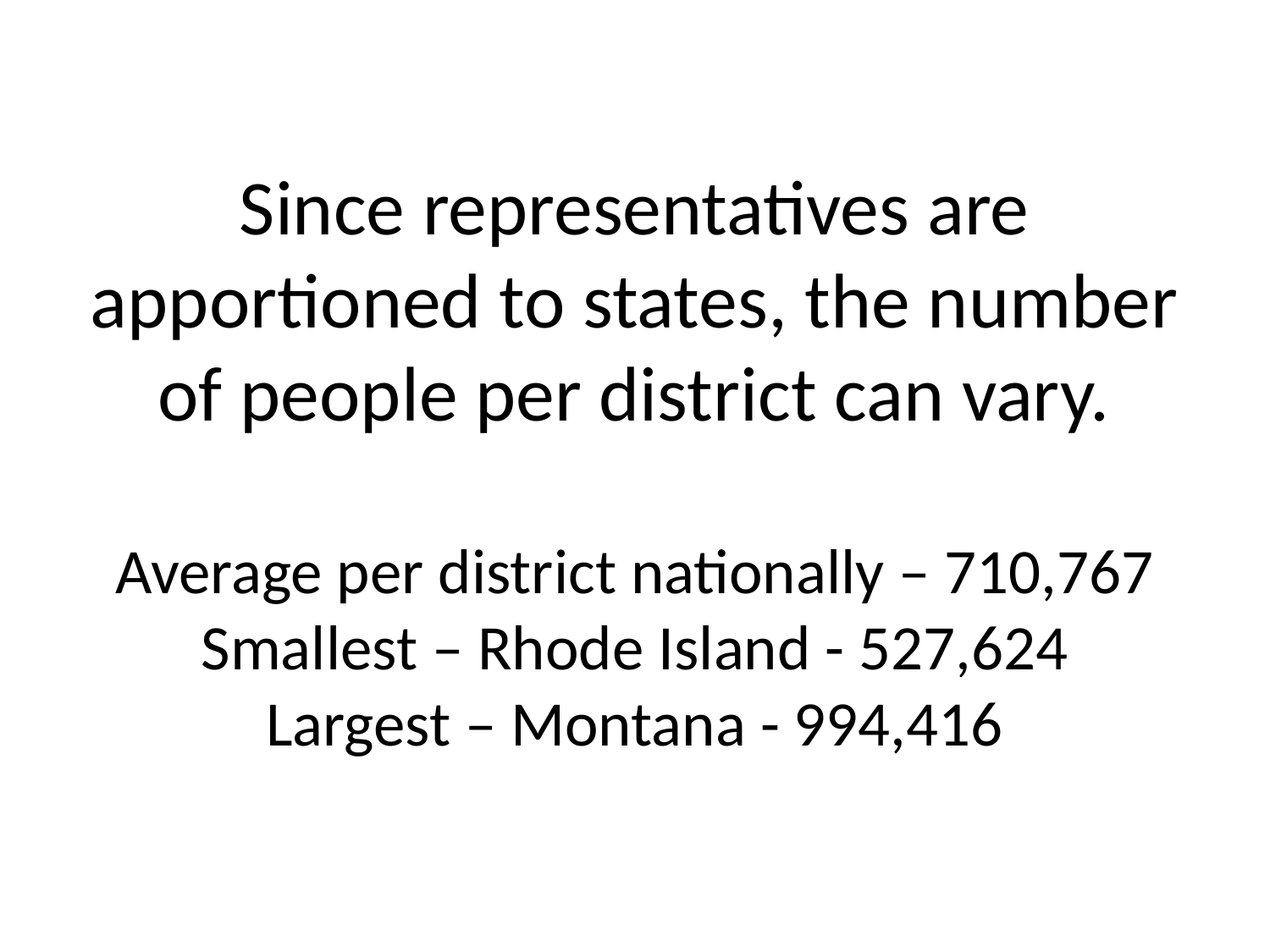

# Since representatives are apportioned to states, the number of people per district can vary. Average per district nationally – 710,767 Smallest – Rhode Island - 527,624 Largest – Montana - 994,416